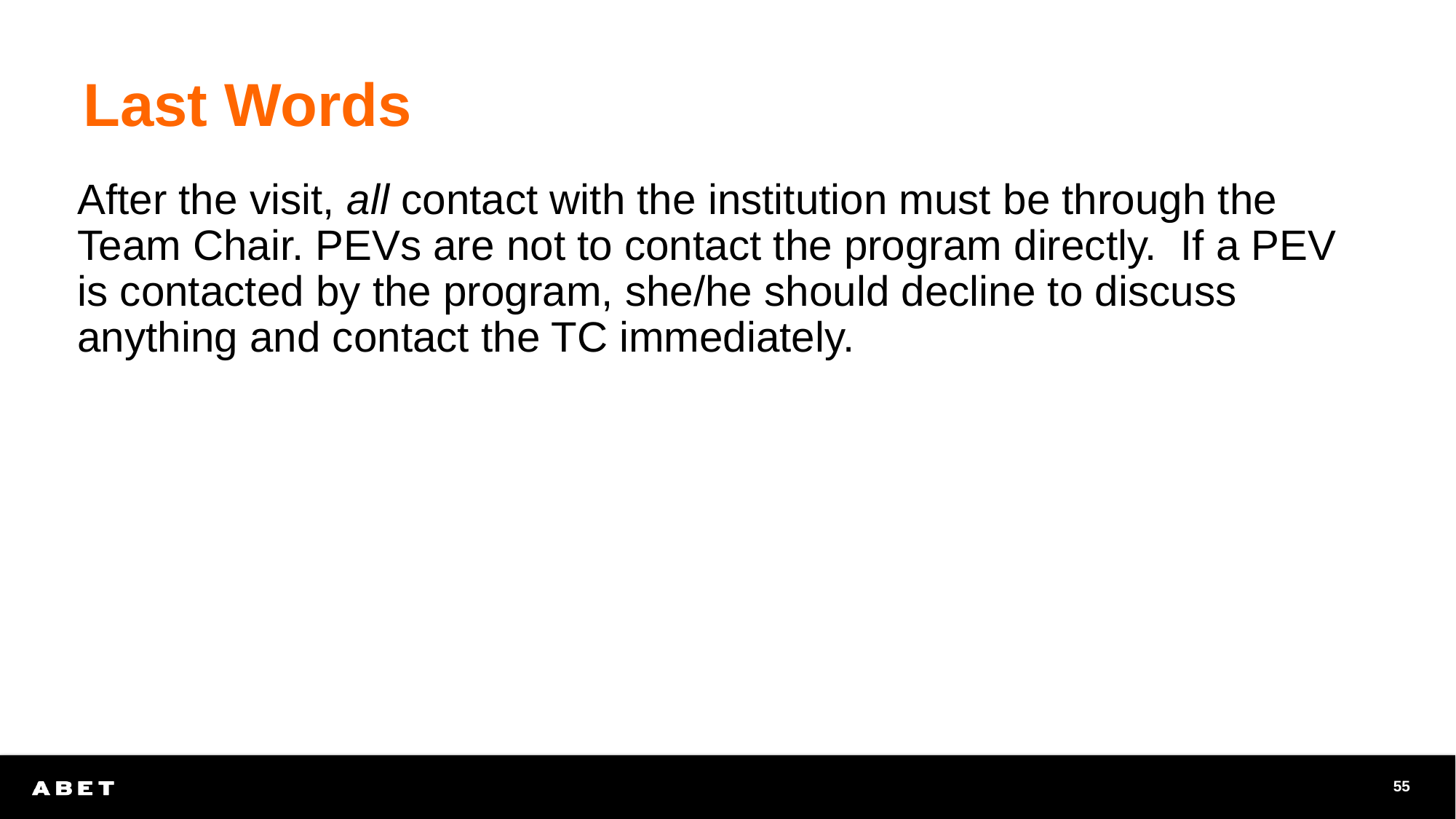

# Last Words
After the visit, all contact with the institution must be through the Team Chair. PEVs are not to contact the program directly.  If a PEV is contacted by the program, she/he should decline to discuss anything and contact the TC immediately.